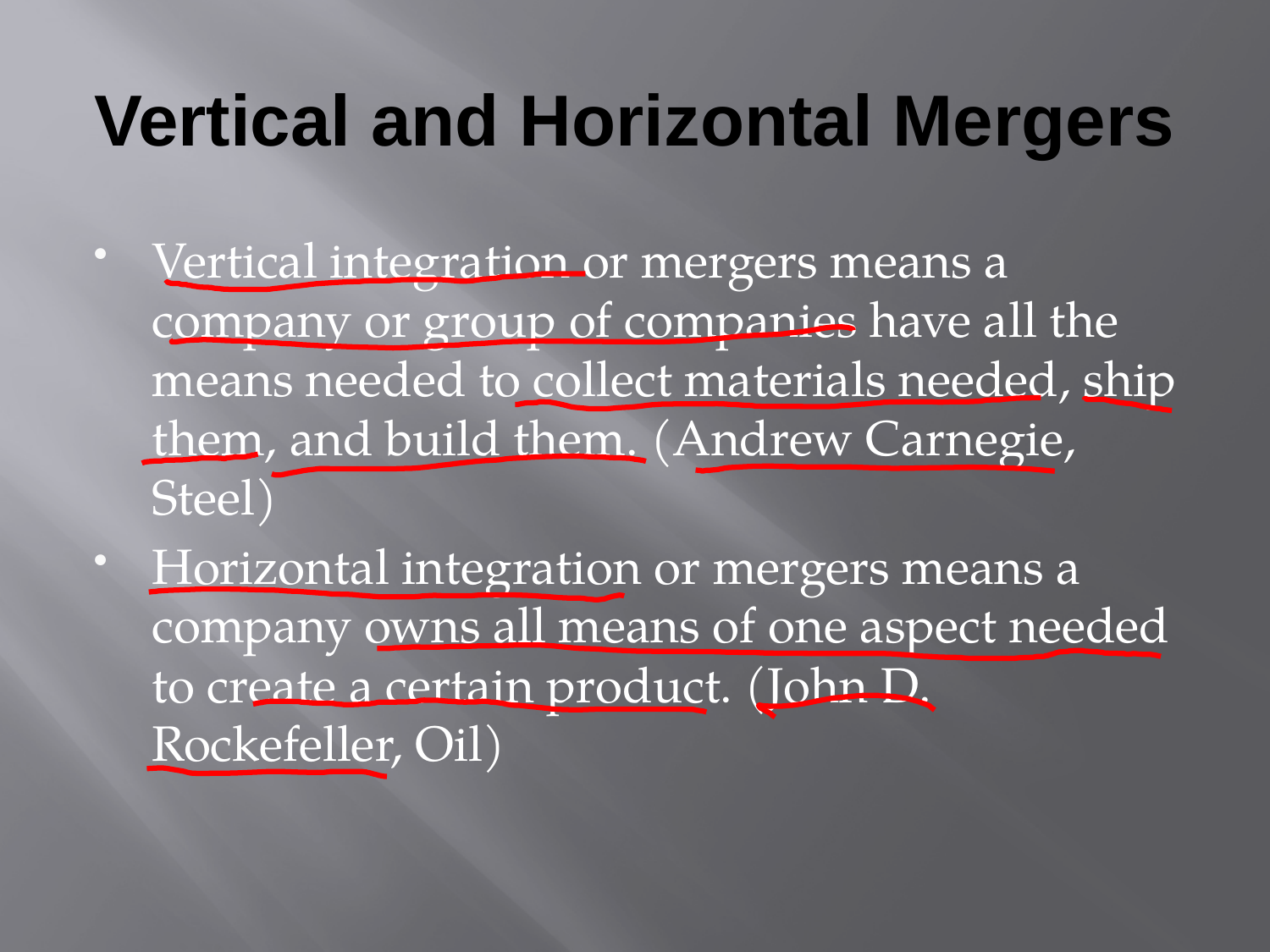

# Vertical and Horizontal Mergers
Vertical integration or mergers means a company or group of companies have all the means needed to collect materials needed, ship them, and build them. (Andrew Carnegie, Steel)
Horizontal integration or mergers means a company owns all means of one aspect needed to create a certain product. (John D. Rockefeller, Oil)